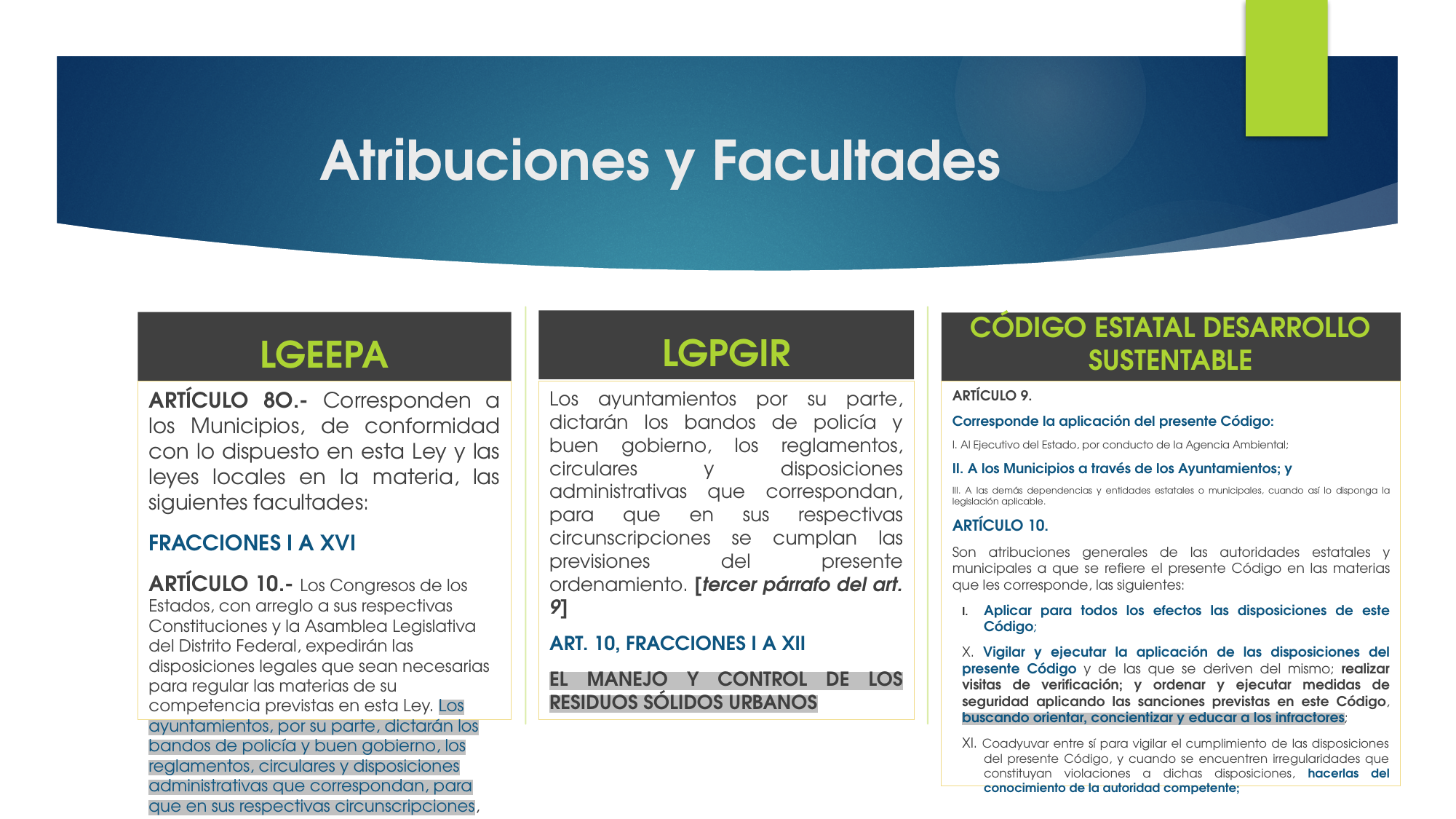

# Atribuciones y Facultades
LGPGIR
LGEEPA
CÓDIGO ESTATAL DESARROLLO SUSTENTABLE
ARTÍCULO 8O.- Corresponden a los Municipios, de conformidad con lo dispuesto en esta Ley y las leyes locales en la materia, las siguientes facultades:
FRACCIONES I A XVI
ARTÍCULO 10.- Los Congresos de los Estados, con arreglo a sus respectivas Constituciones y la Asamblea Legislativa del Distrito Federal, expedirán las disposiciones legales que sean necesarias para regular las materias de su competencia previstas en esta Ley. Los ayuntamientos, por su parte, dictarán los bandos de policía y buen gobierno, los reglamentos, circulares y disposiciones administrativas que correspondan, para que en sus respectivas circunscripciones, se cumplan las previsiones del presente ordenamiento.
En el ejercicio de sus atribuciones, los Estados, el Distrito Federal y los Municipios, observarán las disposiciones de esta Ley y las que de ella se deriven.
Los ayuntamientos por su parte, dictarán los bandos de policía y buen gobierno, los reglamentos, circulares y disposiciones administrativas que correspondan, para que en sus respectivas circunscripciones se cumplan las previsiones del presente ordenamiento. [tercer párrafo del art. 9]
ART. 10, FRACCIONES I A XII
EL MANEJO Y CONTROL DE LOS RESIDUOS SÓLIDOS URBANOS

ARTÍCULO 9.
Corresponde la aplicación del presente Código:
I. Al Ejecutivo del Estado, por conducto de la Agencia Ambiental;
II. A los Municipios a través de los Ayuntamientos; y
III. A las demás dependencias y entidades estatales o municipales, cuando así lo disponga la legislación aplicable.
ARTÍCULO 10.
Son atribuciones generales de las autoridades estatales y municipales a que se refiere el presente Código en las materias que les corresponde, las siguientes:
Aplicar para todos los efectos las disposiciones de este Código;
X. Vigilar y ejecutar la aplicación de las disposiciones del presente Código y de las que se deriven del mismo; realizar visitas de verificación; y ordenar y ejecutar medidas de seguridad aplicando las sanciones previstas en este Código, buscando orientar, concientizar y educar a los infractores;
XI. Coadyuvar entre sí para vigilar el cumplimiento de las disposiciones del presente Código, y cuando se encuentren irregularidades que constituyan violaciones a dichas disposiciones, hacerlas del conocimiento de la autoridad competente;